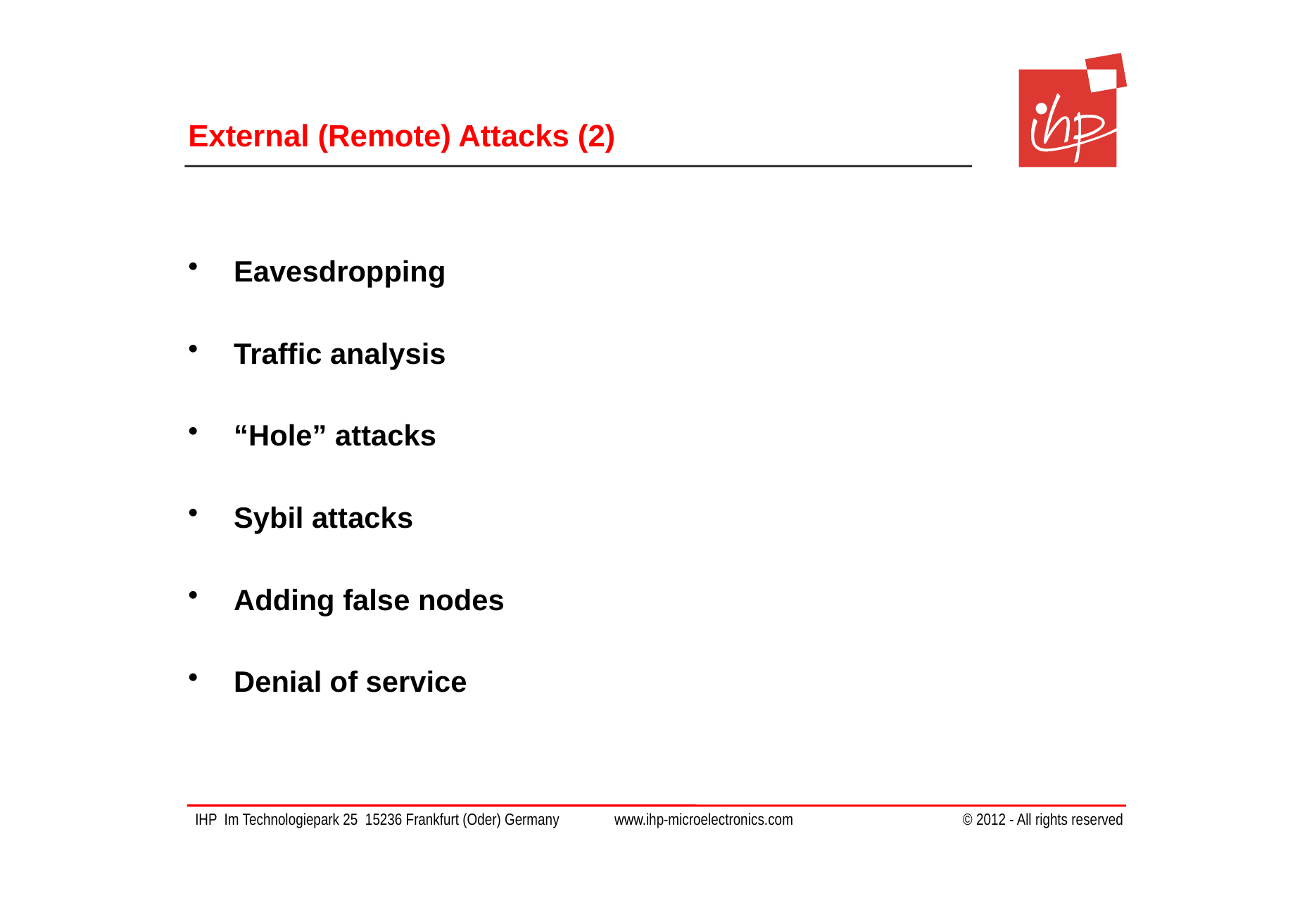

# External (Remote) Attacks (2)
Eavesdropping

Traffic analysis

“Hole” attacks

Sybil attacks

Adding false nodes

Denial of service